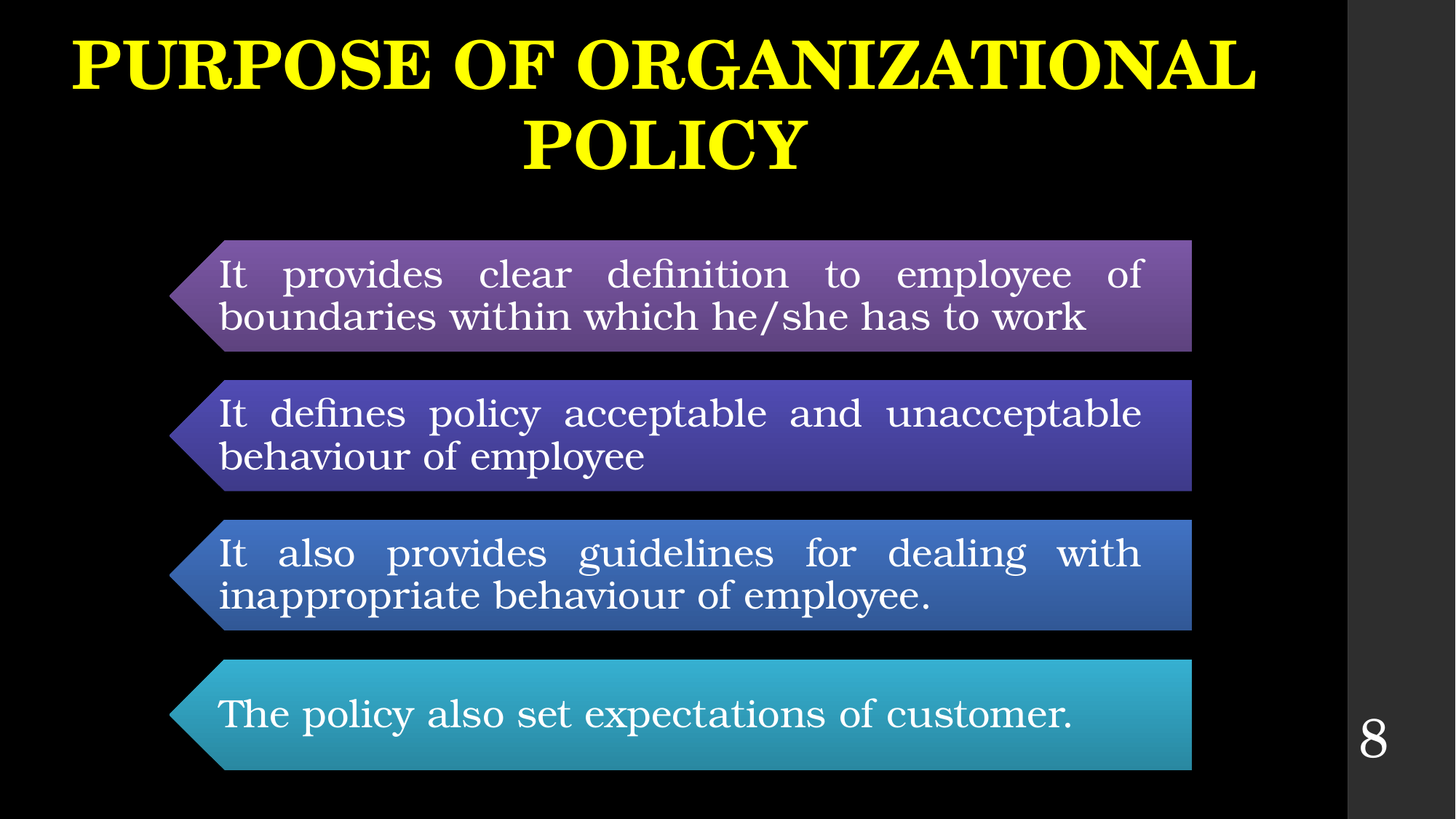

# PURPOSE OF ORGANIZATIONAL POLICY
It provides clear definition to employee of boundaries within which he/she has to work
It defines policy acceptable and unacceptable behaviour of employee
It also provides guidelines for dealing with inappropriate behaviour of employee.
The policy also set expectations of customer.
8